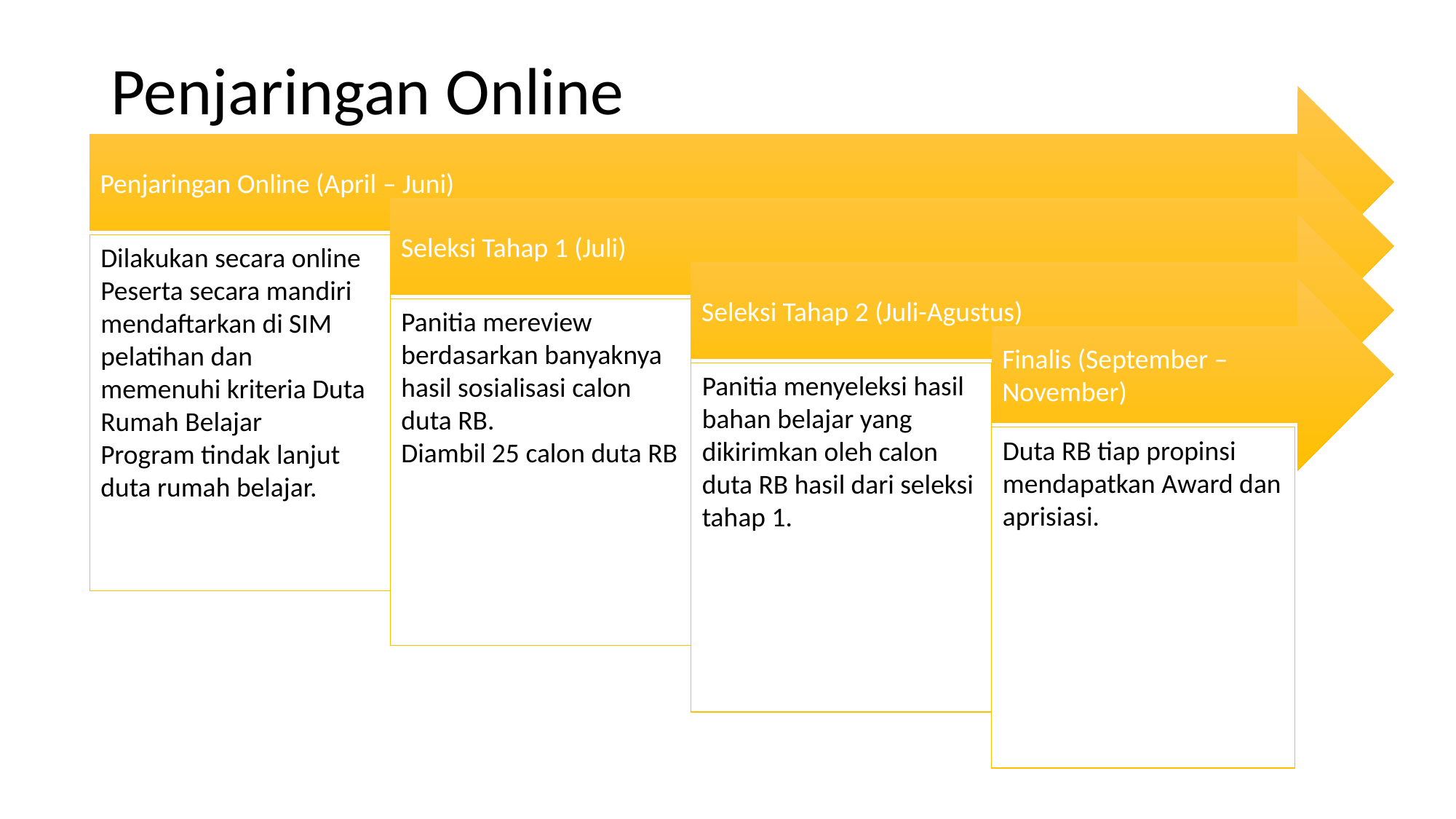

# Penjaringan Online
Penjaringan Online (April – Juni)
Seleksi Tahap 1 (Juli)
Seleksi Tahap 2 (Juli-Agustus)
Dilakukan secara online
Peserta secara mandiri mendaftarkan di SIM pelatihan dan memenuhi kriteria Duta Rumah Belajar
Program tindak lanjut duta rumah belajar.
Panitia mereview berdasarkan banyaknya hasil sosialisasi calon duta RB.
Diambil 25 calon duta RB
Panitia menyeleksi hasil bahan belajar yang dikirimkan oleh calon duta RB hasil dari seleksi tahap 1.
Finalis (September – November)
Duta RB tiap propinsi mendapatkan Award dan aprisiasi.